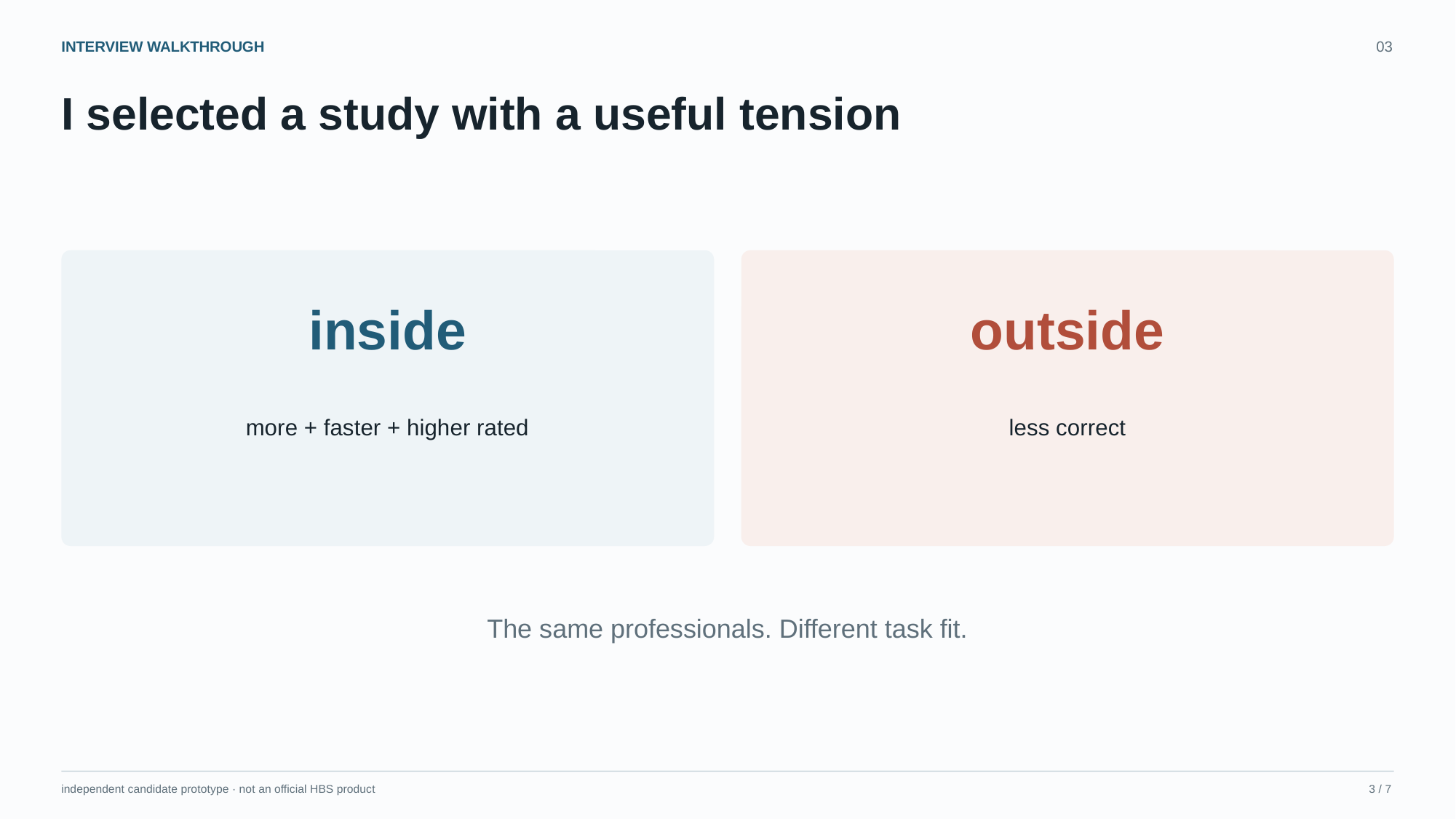

INTERVIEW WALKTHROUGH
03
I selected a study with a useful tension

inside
outside
more + faster + higher rated
less correct
The same professionals. Different task fit.
independent candidate prototype · not an official HBS product
3 / 7